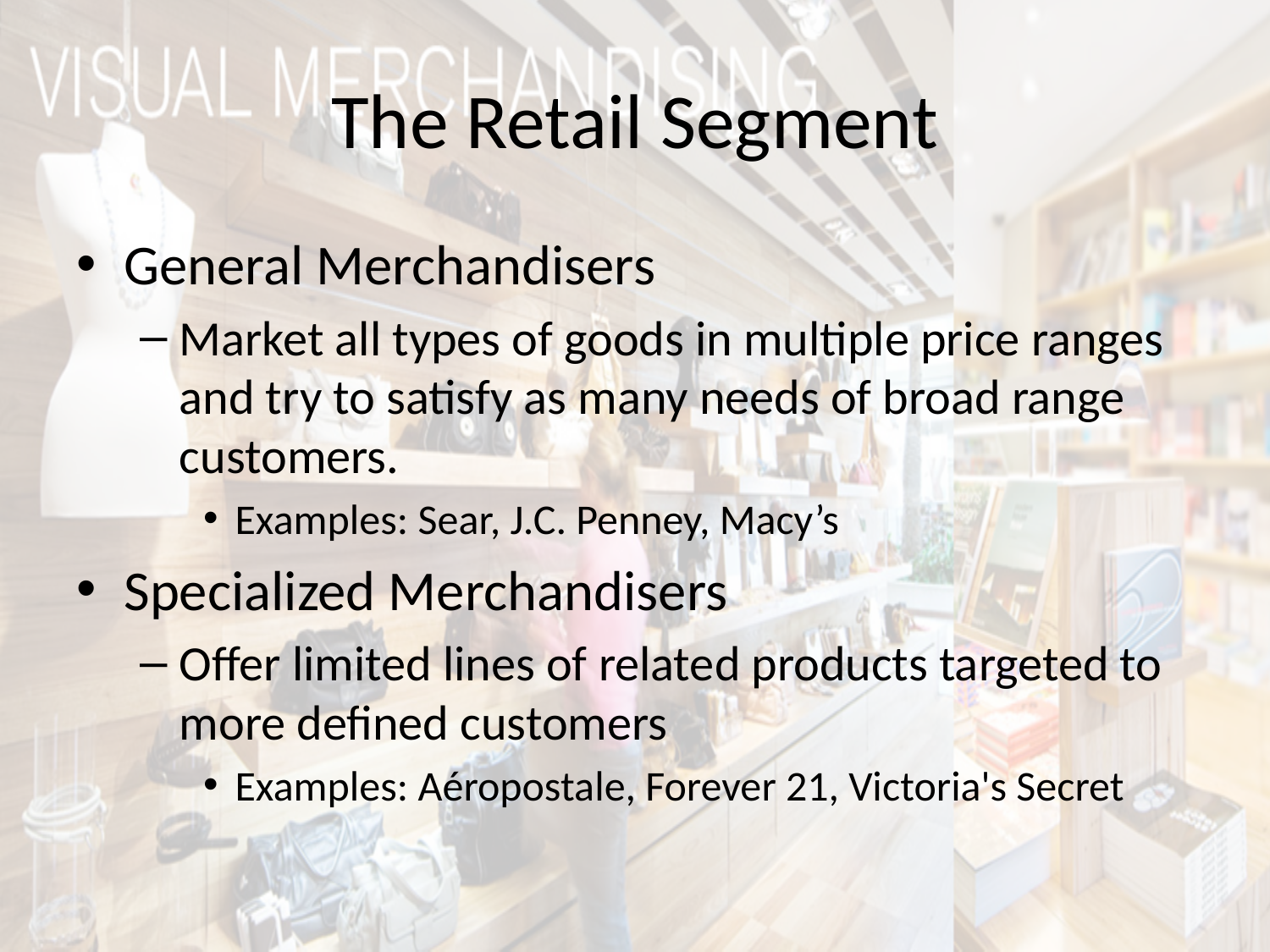

# The Retail Segment
General Merchandisers
Market all types of goods in multiple price ranges and try to satisfy as many needs of broad range customers.
Examples: Sear, J.C. Penney, Macy’s
Specialized Merchandisers
Offer limited lines of related products targeted to more defined customers
Examples: Aéropostale, Forever 21, Victoria's Secret